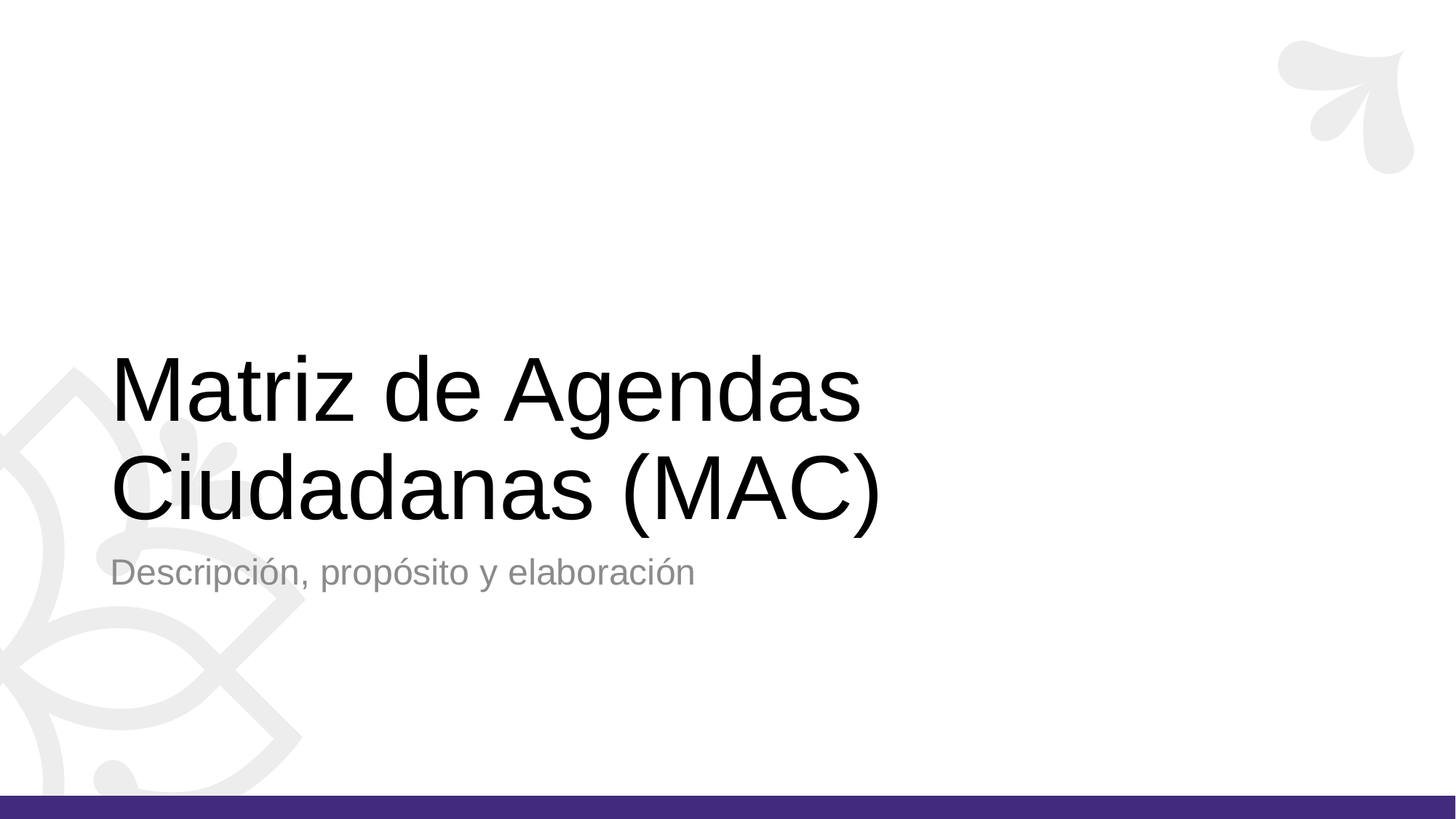

# Matriz de Agendas Ciudadanas (MAC)
Descripción, propósito y elaboración